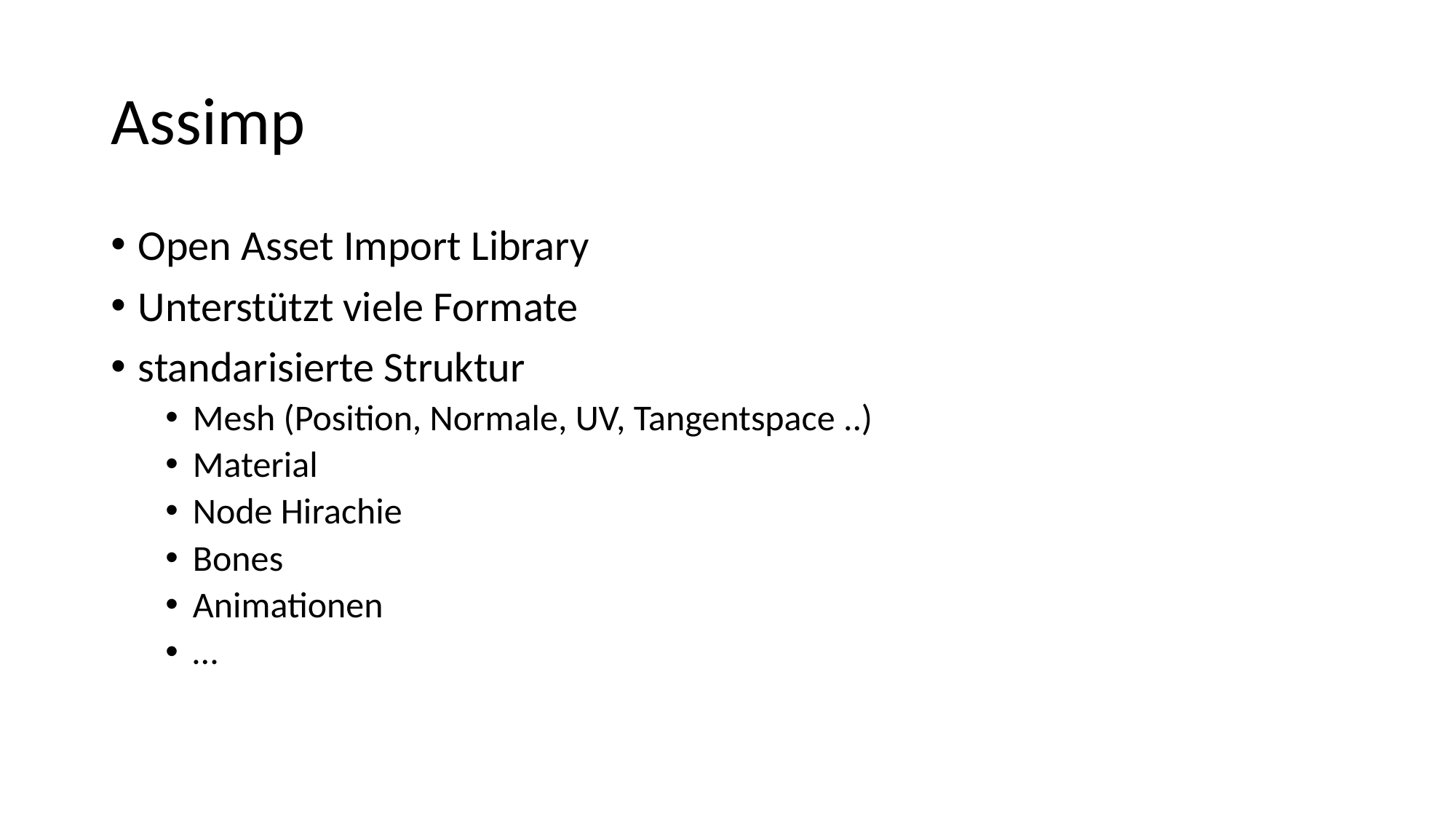

# Assimp
Open Asset Import Library
Unterstützt viele Formate
standarisierte Struktur
Mesh (Position, Normale, UV, Tangentspace ..)
Material
Node Hirachie
Bones
Animationen
…